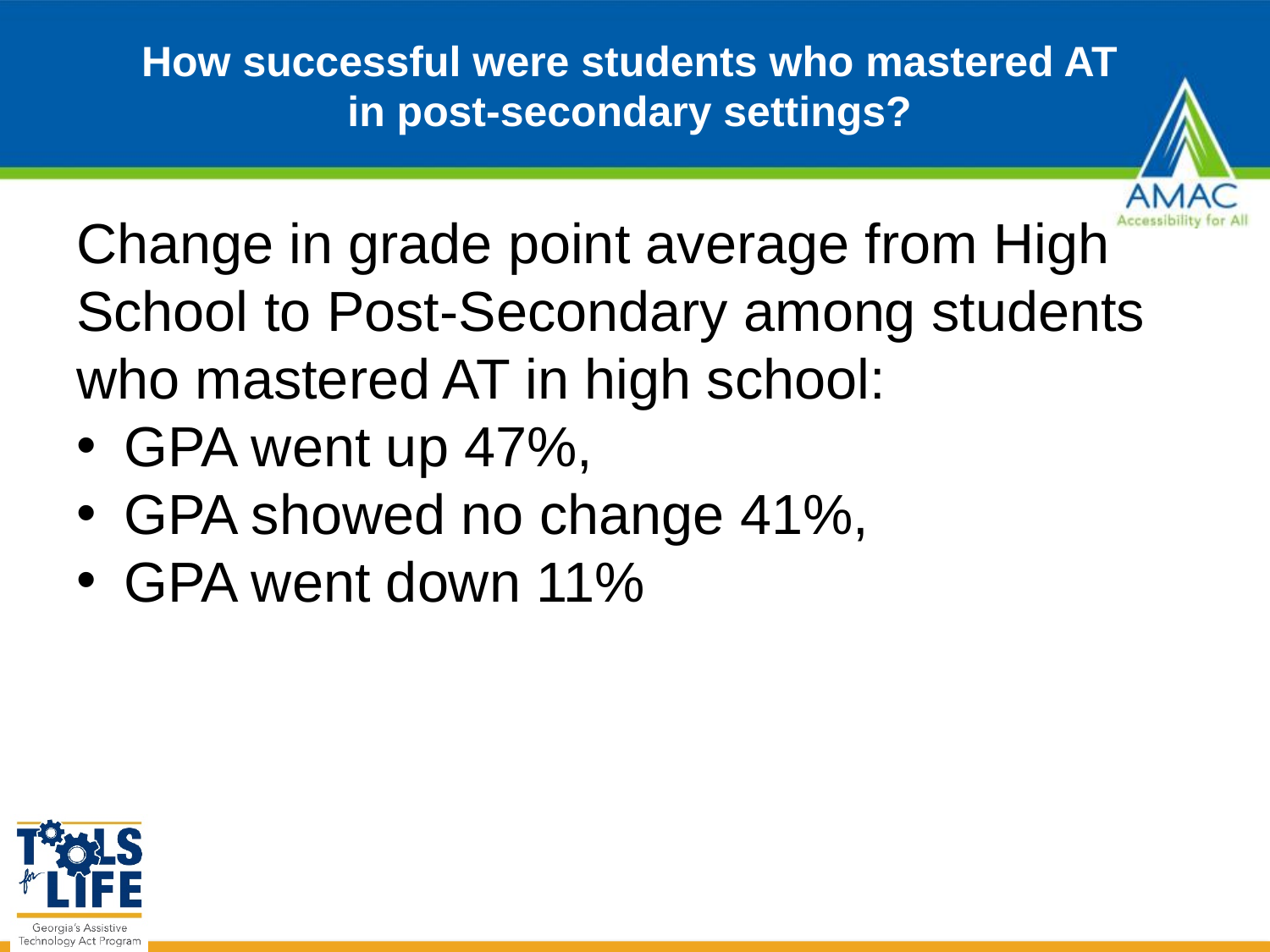

# How successful were students who mastered AT in post-secondary settings?
Change in grade point average from High School to Post-Secondary among students who mastered AT in high school:
GPA went up 47%,
GPA showed no change 41%,
GPA went down 11%